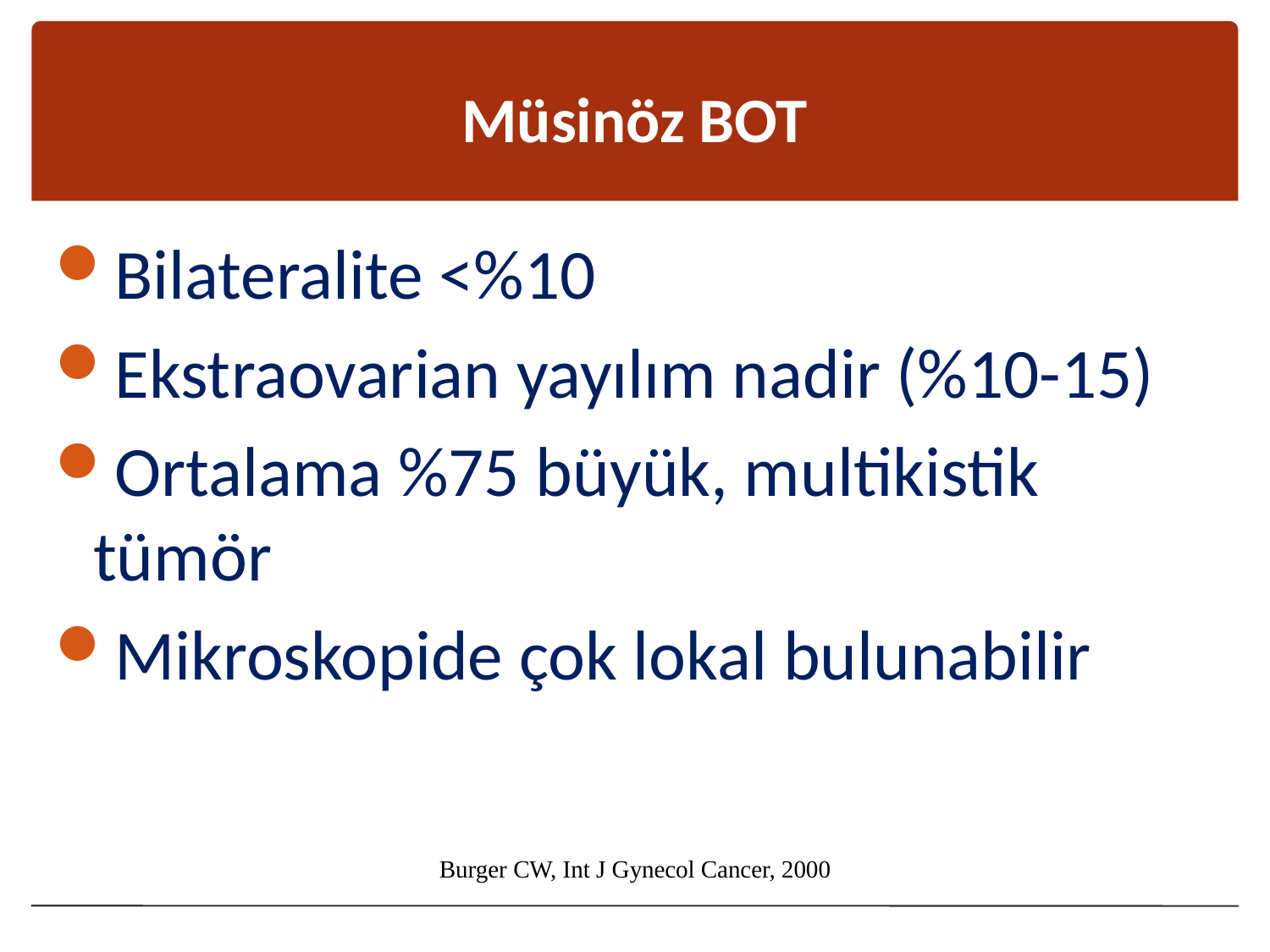

# Müsinöz BOT
Bilateralite <%10
Ekstraovarian yayılım nadir (%10-15)
Ortalama %75 büyük, multikistik tümör
Mikroskopide çok lokal bulunabilir
Burger CW, Int J Gynecol Cancer, 2000